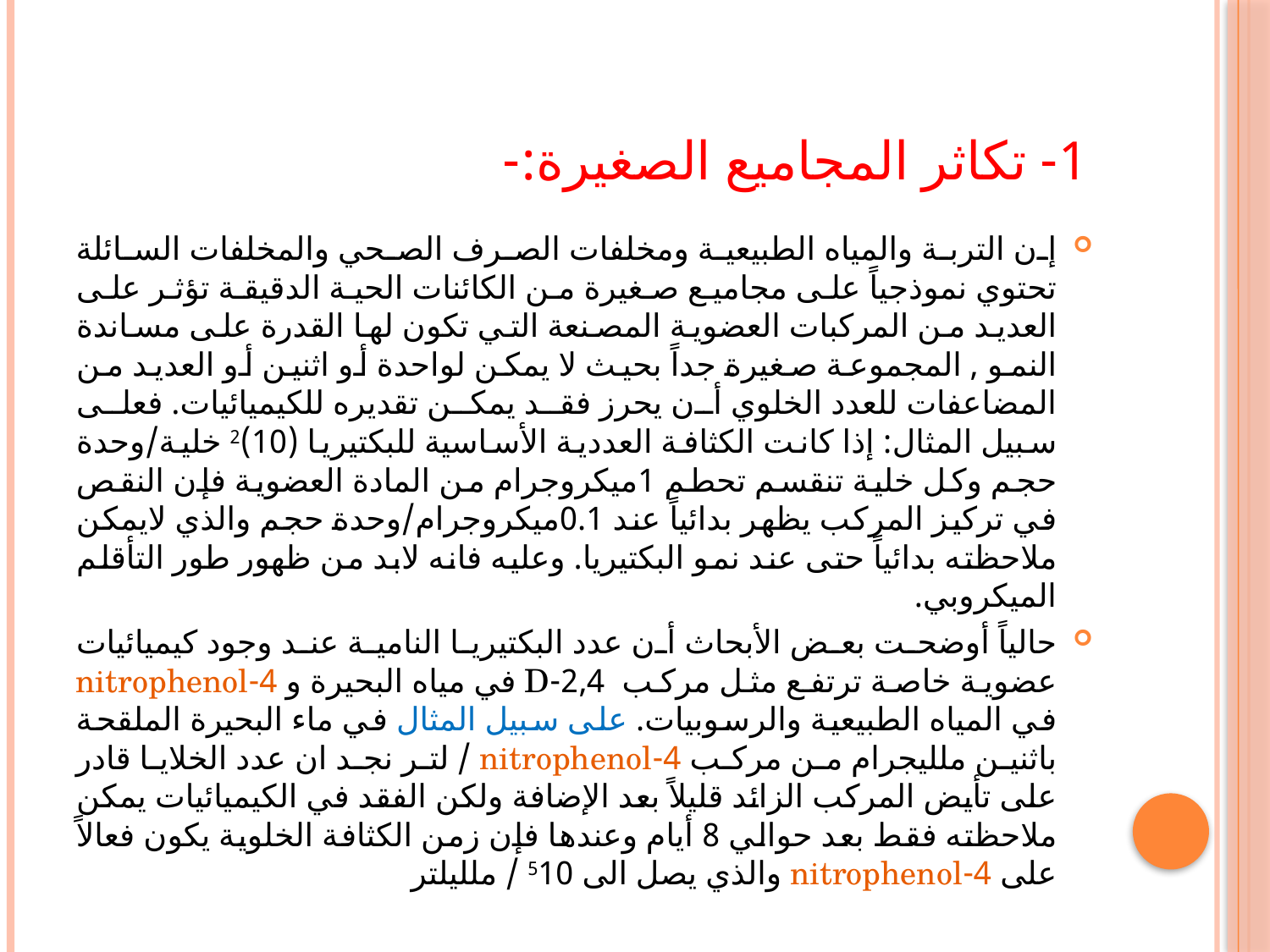

# 1- تكاثر المجاميع الصغيرة:-
إن التربة والمياه الطبيعية ومخلفات الصرف الصحي والمخلفات السائلة تحتوي نموذجياً على مجاميع صغيرة من الكائنات الحية الدقيقة تؤثر على العديد من المركبات العضوية المصنعة التي تكون لها القدرة على مساندة النمو , المجموعة صغيرة جداً بحيث لا يمكن لواحدة أو اثنين أو العديد من المضاعفات للعدد الخلوي أن يحرز فقد يمكن تقديره للكيميائيات. فعلى سبيل المثال: إذا كانت الكثافة العددية الأساسية للبكتيريا (10)2 خلية/وحدة حجم وكل خلية تنقسم تحطم 1ميكروجرام من المادة العضوية فإن النقص في تركيز المركب يظهر بدائياً عند 0.1ميكروجرام/وحدة حجم والذي لايمكن ملاحظته بدائياً حتى عند نمو البكتيريا. وعليه فانه لابد من ظهور طور التأقلم الميكروبي.
حالياً أوضحت بعض الأبحاث أن عدد البكتيريا النامية عند وجود كيميائيات عضوية خاصة ترتفع مثل مركب  2,4-D في مياه البحيرة و 4-nitrophenol في المياه الطبيعية والرسوبيات. على سبيل المثال في ماء البحيرة الملقحة باثنين ملليجرام من مركب 4-nitrophenol / لتر نجد ان عدد الخلايا قادر على تأيض المركب الزائد قليلاً بعد الإضافة ولكن الفقد في الكيميائيات يمكن ملاحظته فقط بعد حوالي 8 أيام وعندها فإن زمن الكثافة الخلوية يكون فعالاً على 4-nitrophenol والذي يصل الى 510 / ملليلتر